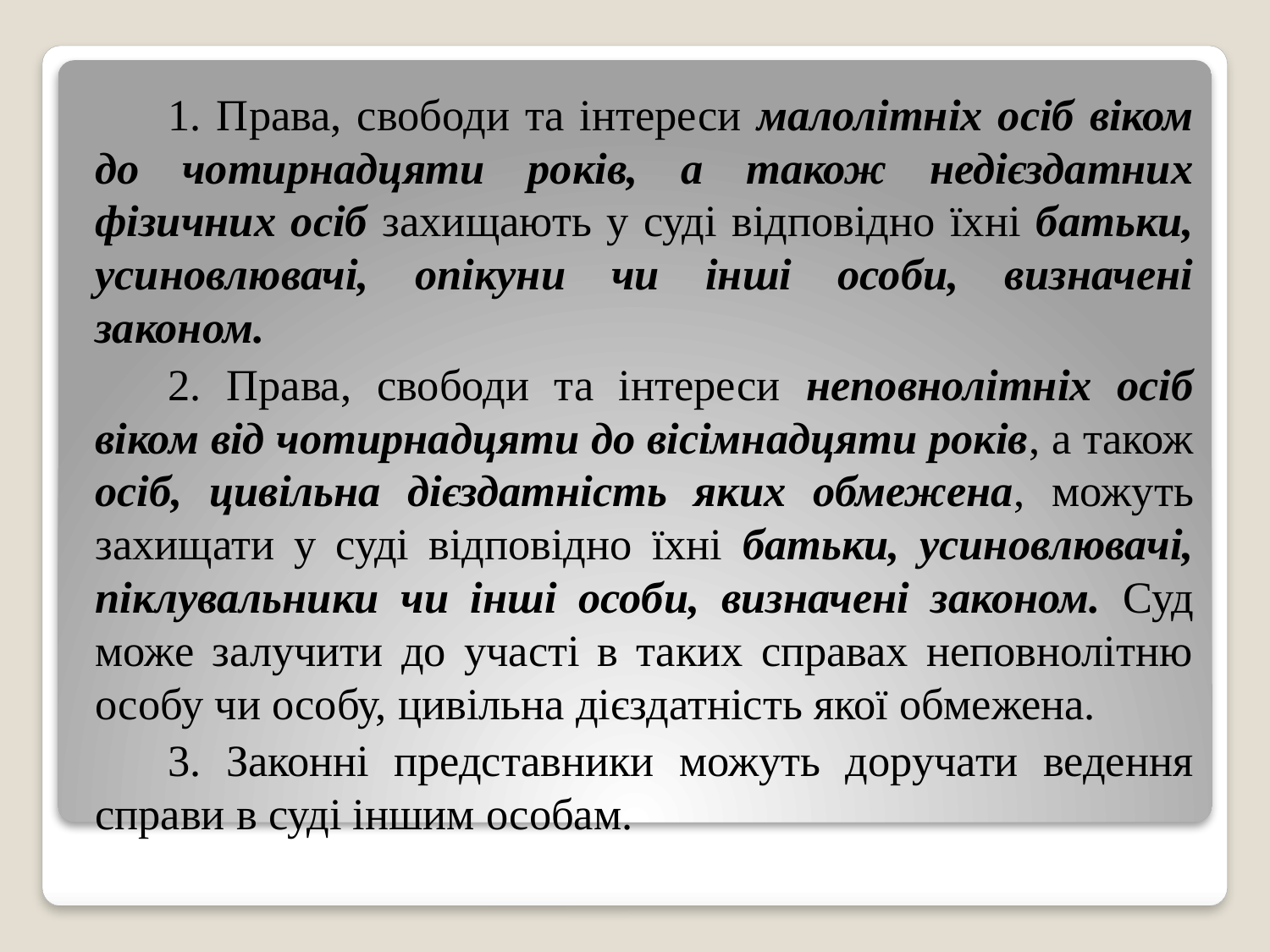

1. Права, свободи та інтереси малолітніх осіб віком до чотирнадцяти років, а також недієздатних фізичних осіб захищають у суді відповідно їхні батьки, усиновлювачі, опікуни чи інші особи, визначені законом.
2. Права, свободи та інтереси неповнолітніх осіб віком від чотирнадцяти до вісімнадцяти років, а також осіб, цивільна дієздатність яких обмежена, можуть захищати у суді відповідно їхні батьки, усиновлювачі, піклувальники чи інші особи, визначені законом. Суд може залучити до участі в таких справах неповнолітню особу чи особу, цивільна дієздатність якої обмежена.
3. Законні представники можуть доручати ведення справи в суді іншим особам.